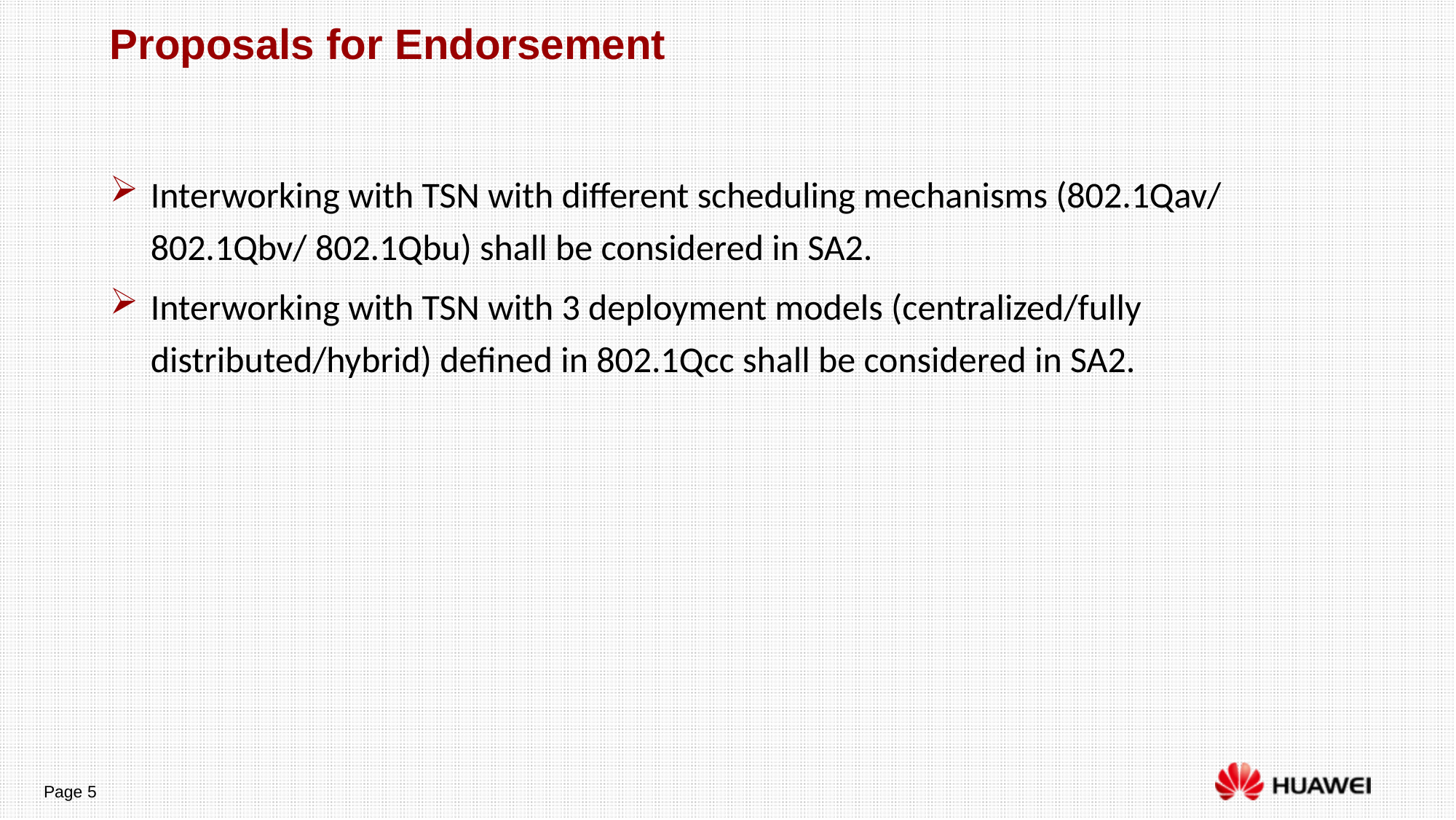

# Proposals for Endorsement
Interworking with TSN with different scheduling mechanisms (802.1Qav/ 802.1Qbv/ 802.1Qbu) shall be considered in SA2.
Interworking with TSN with 3 deployment models (centralized/fully distributed/hybrid) defined in 802.1Qcc shall be considered in SA2.